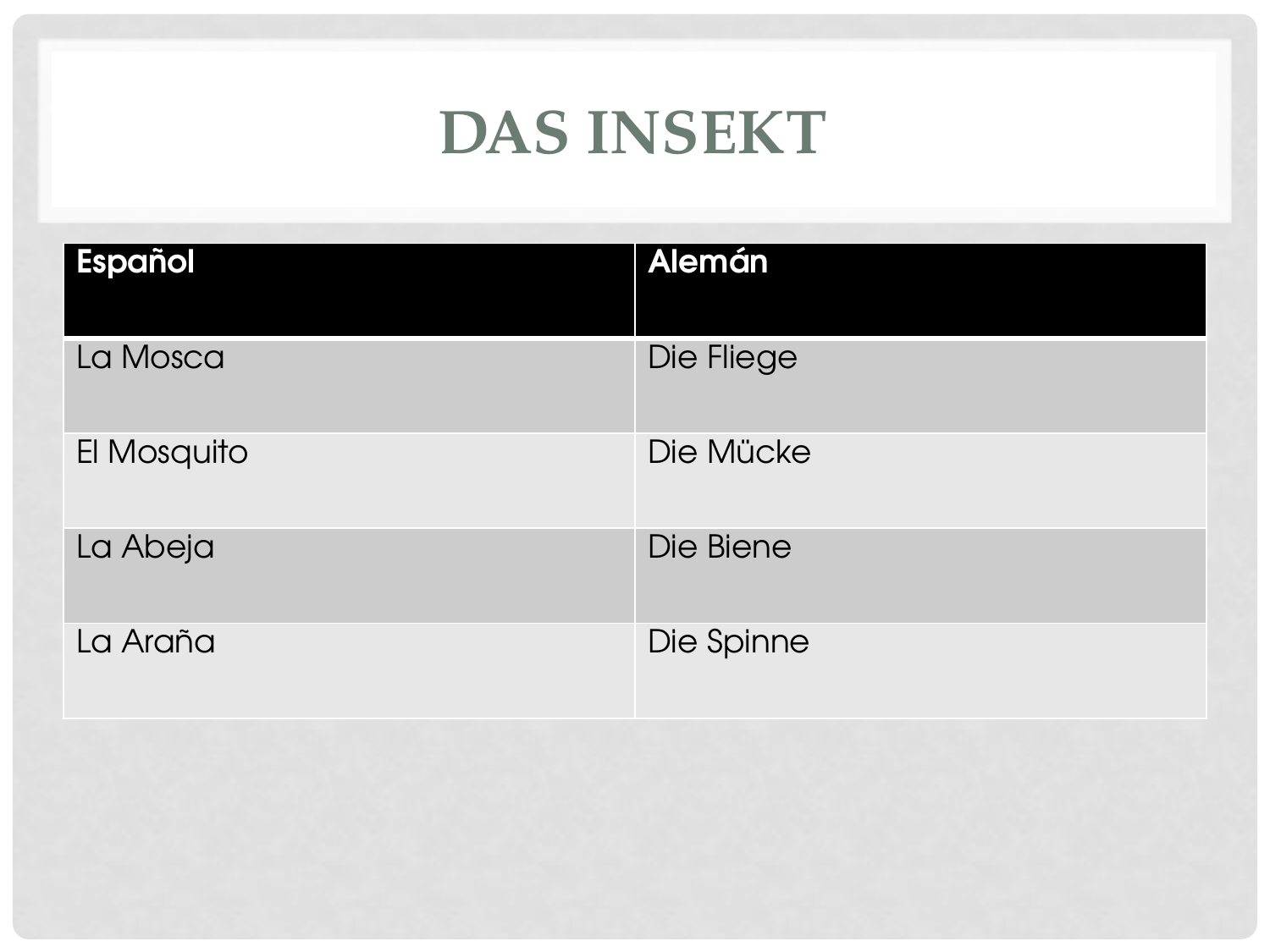

# das Insekt
| Español | Alemán |
| --- | --- |
| La Mosca | Die Fliege |
| El Mosquito | Die Mücke |
| La Abeja | Die Biene |
| La Araña | Die Spinne |